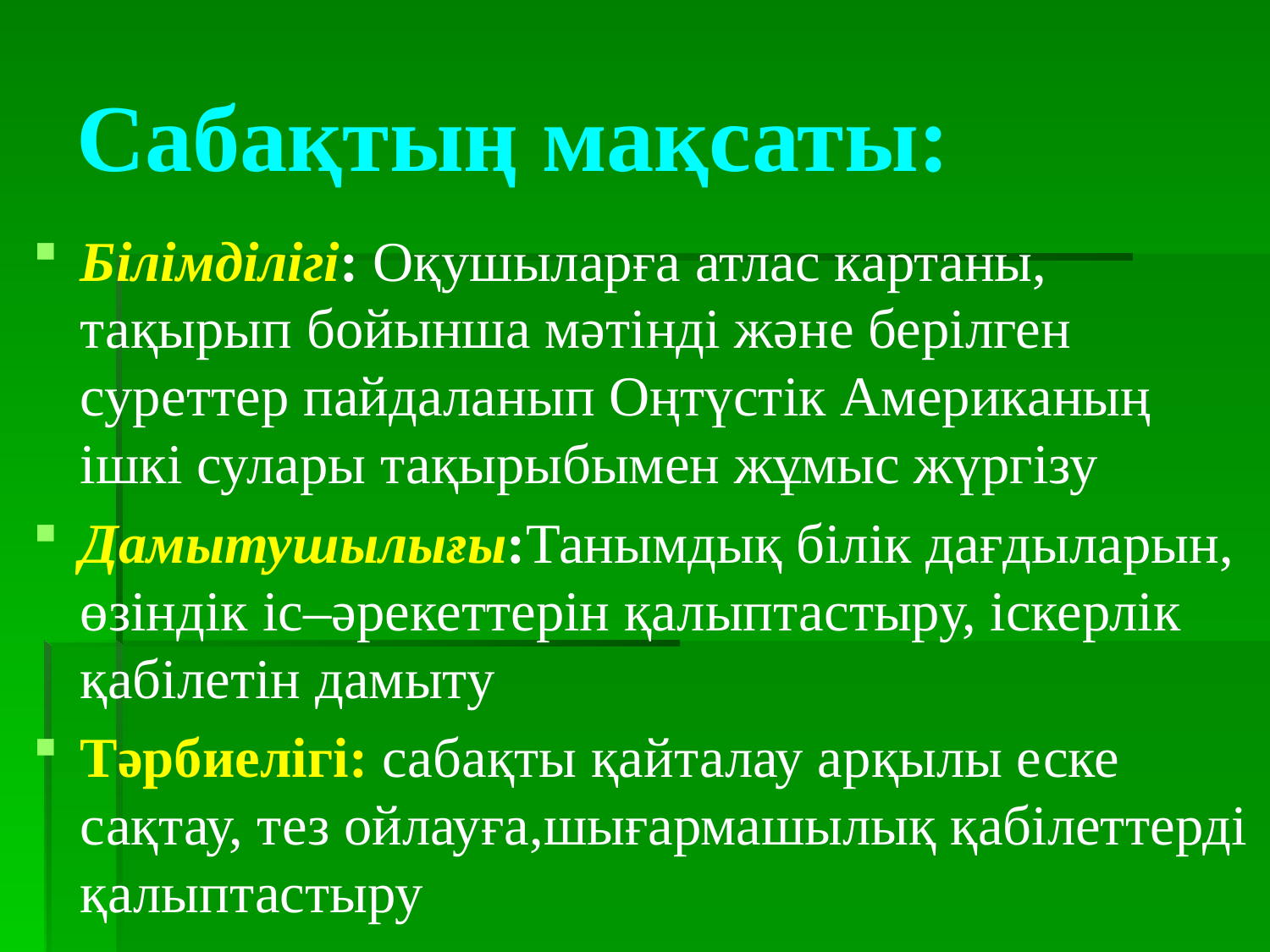

# Сабақтың мақсаты:
Білімділігі: Оқушыларға атлас картаны, тақырып бойынша мәтінді және берілген суреттер пайдаланып Оңтүстік Американың ішкі сулары тақырыбымен жұмыс жүргізу
Дамытушылығы:Танымдық білік дағдыларын, өзіндік іс–әрекеттерін қалыптастыру, іскерлік қабілетін дамыту
Тәрбиелігі: сабақты қайталау арқылы еске сақтау, тез ойлауға,шығармашылық қабілеттерді қалыптастыру